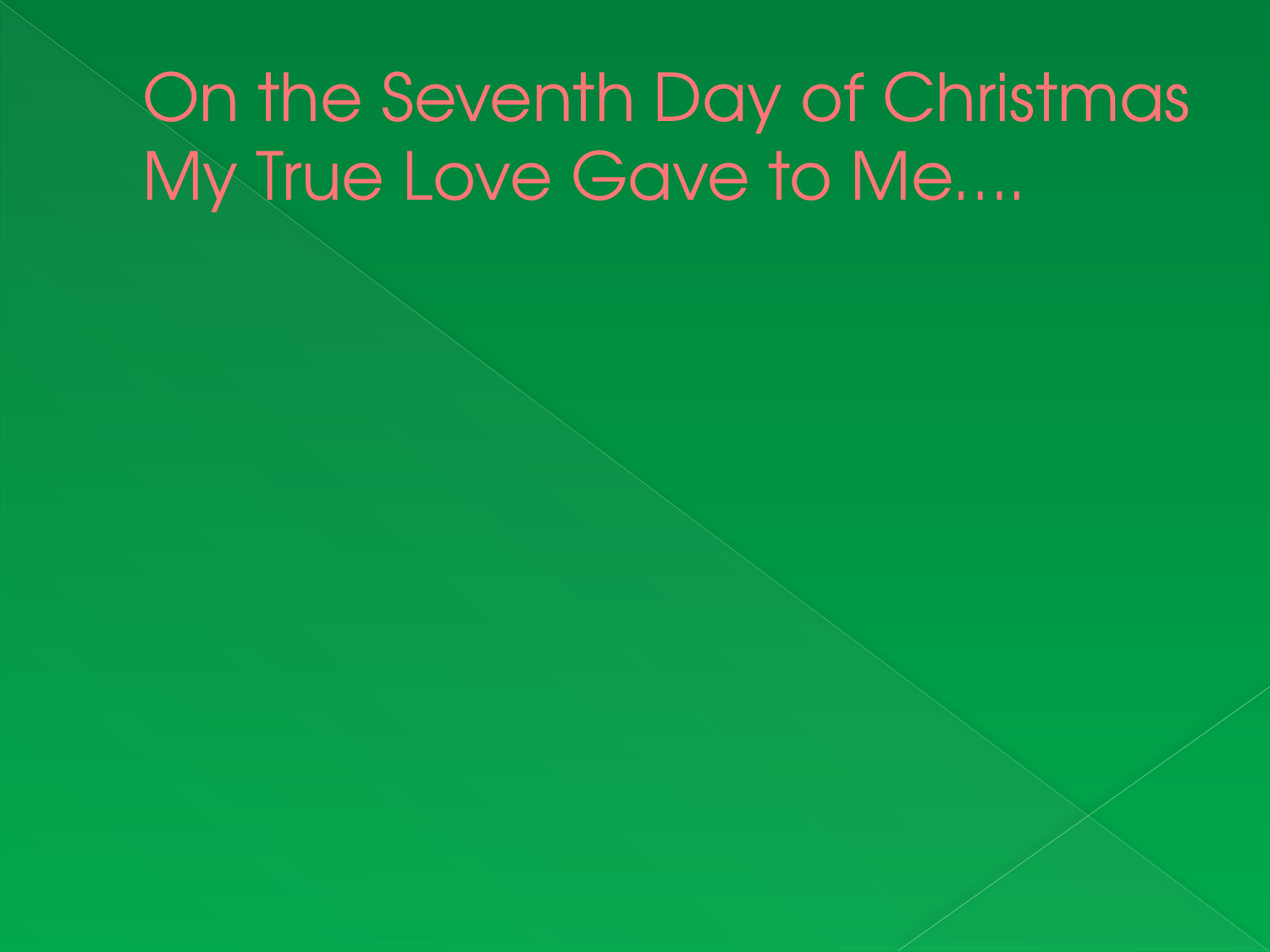

# On the Seventh Day of Christmas My True Love Gave to Me….